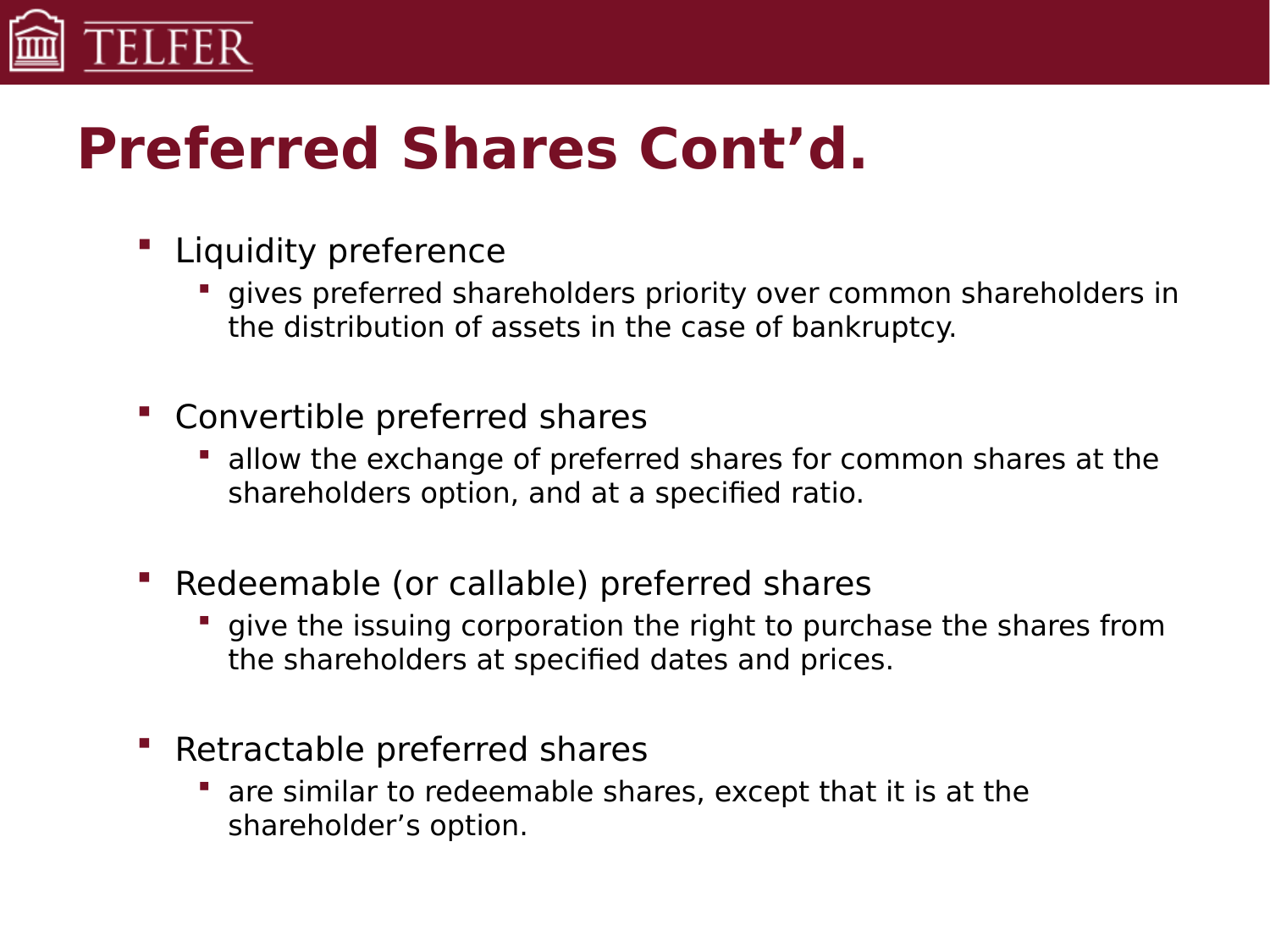

# Preferred Shares Cont’d.
Liquidity preference
gives preferred shareholders priority over common shareholders in the distribution of assets in the case of bankruptcy.

Convertible preferred shares
allow the exchange of preferred shares for common shares at the shareholders option, and at a specified ratio.

Redeemable (or callable) preferred shares
give the issuing corporation the right to purchase the shares from the shareholders at specified dates and prices.

Retractable preferred shares
are similar to redeemable shares, except that it is at the shareholder’s option.